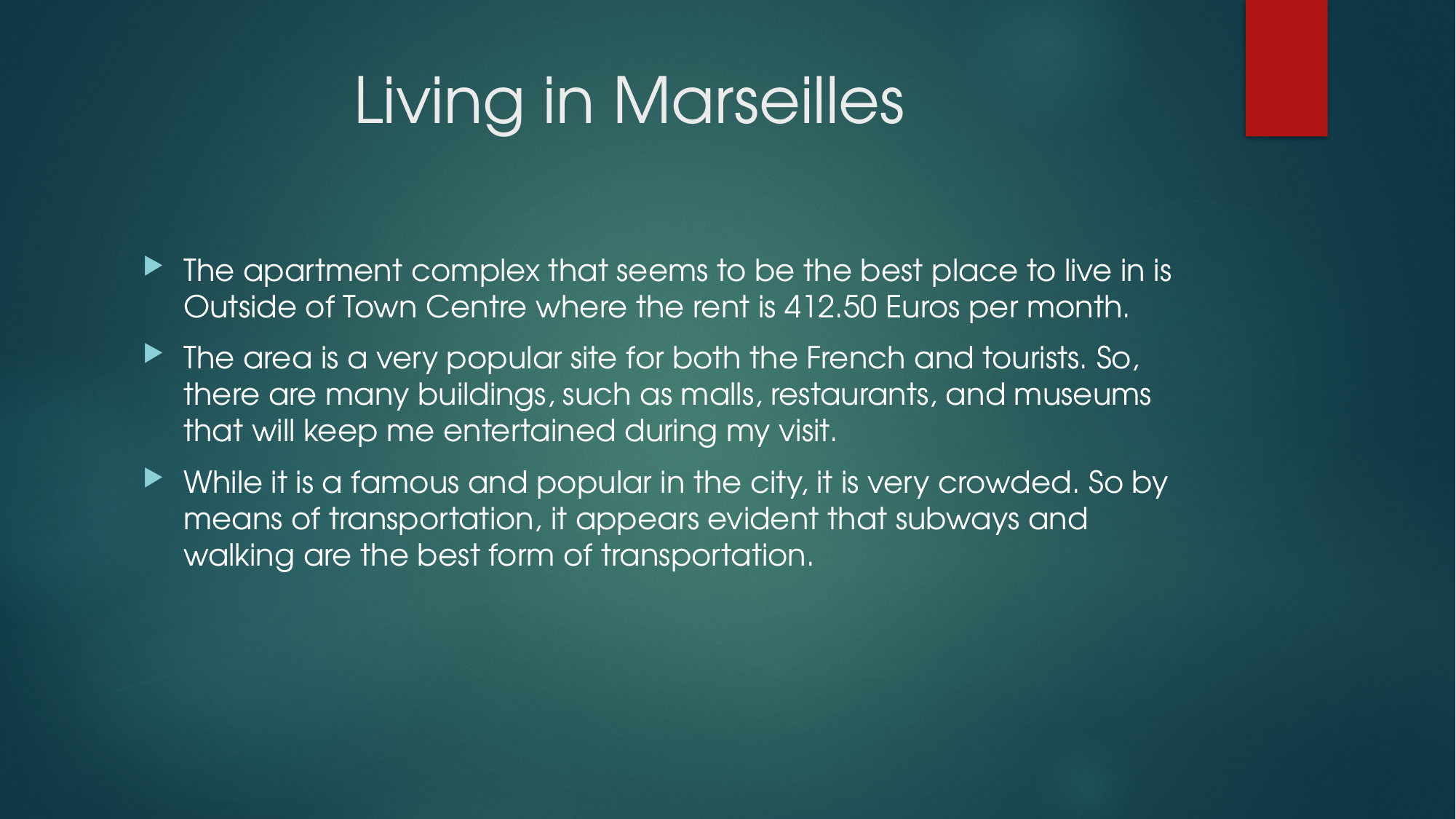

# Living in Marseilles
The apartment complex that seems to be the best place to live in is Outside of Town Centre where the rent is 412.50 Euros per month.
The area is a very popular site for both the French and tourists. So, there are many buildings, such as malls, restaurants, and museums that will keep me entertained during my visit.
While it is a famous and popular in the city, it is very crowded. So by means of transportation, it appears evident that subways and walking are the best form of transportation.